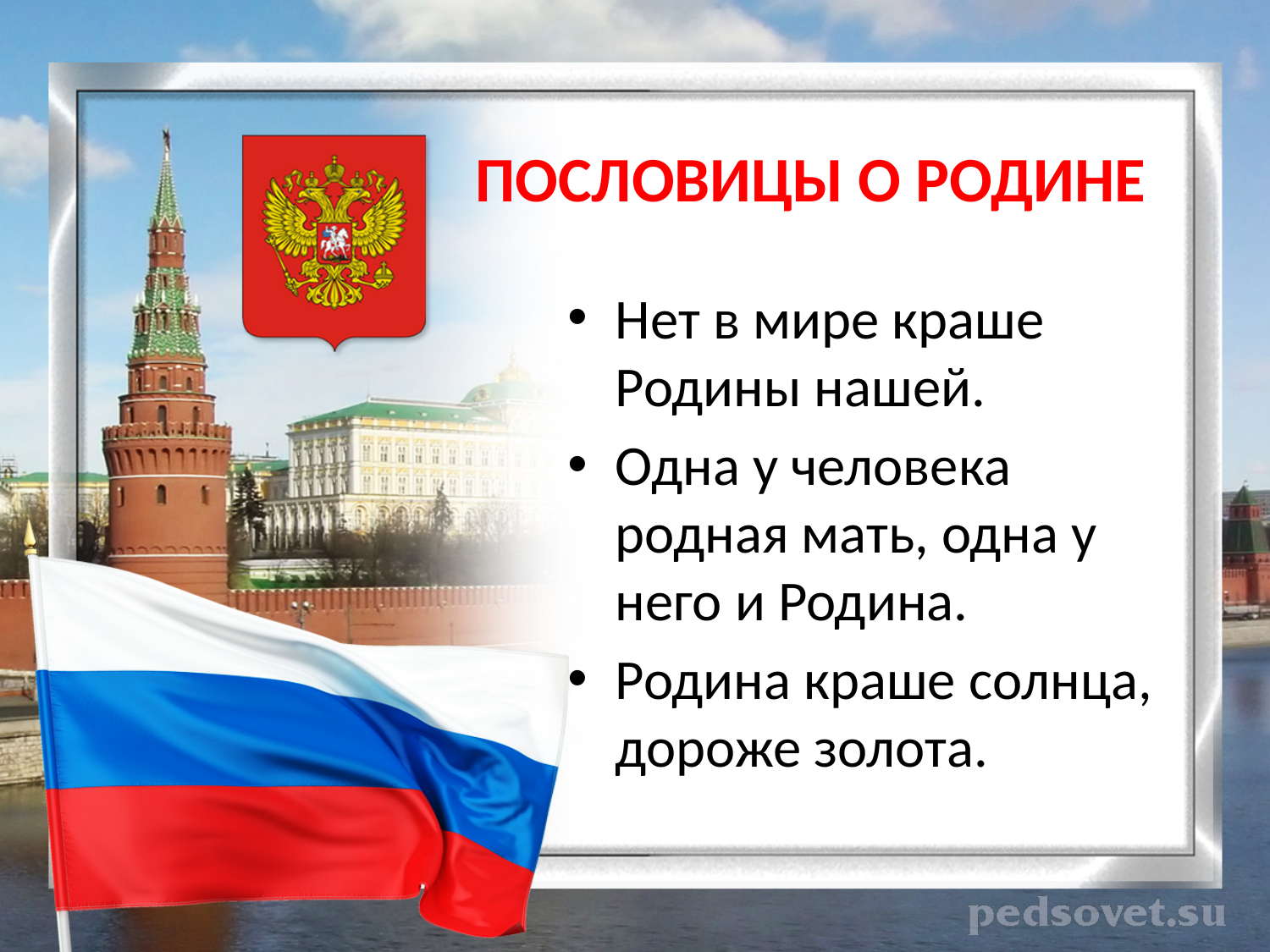

# ПОСЛОВИЦЫ О РОДИНЕ
Нет в мире краше Родины нашей.
Одна у человека родная мать, одна у него и Родина.
Родина краше солнца, дороже золота.